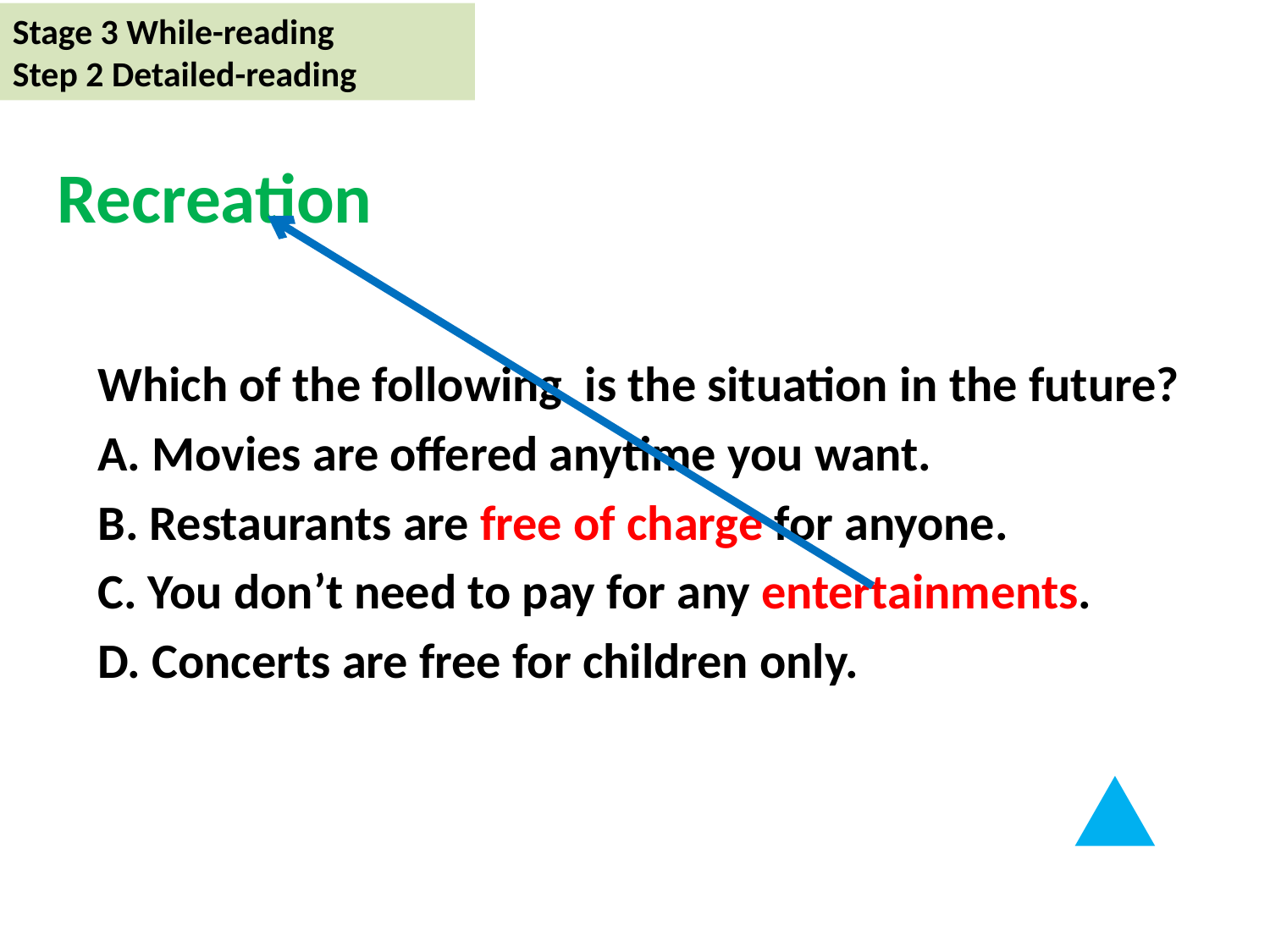

Stage 3 While-reading
Step 2 Detailed-reading
#
Recreation

Which of the following  is the situation in the future?
A. Movies are offered anytime you want.
B. Restaurants are free of charge for anyone.
C. You don’t need to pay for any entertainments.
D. Concerts are free for children only.